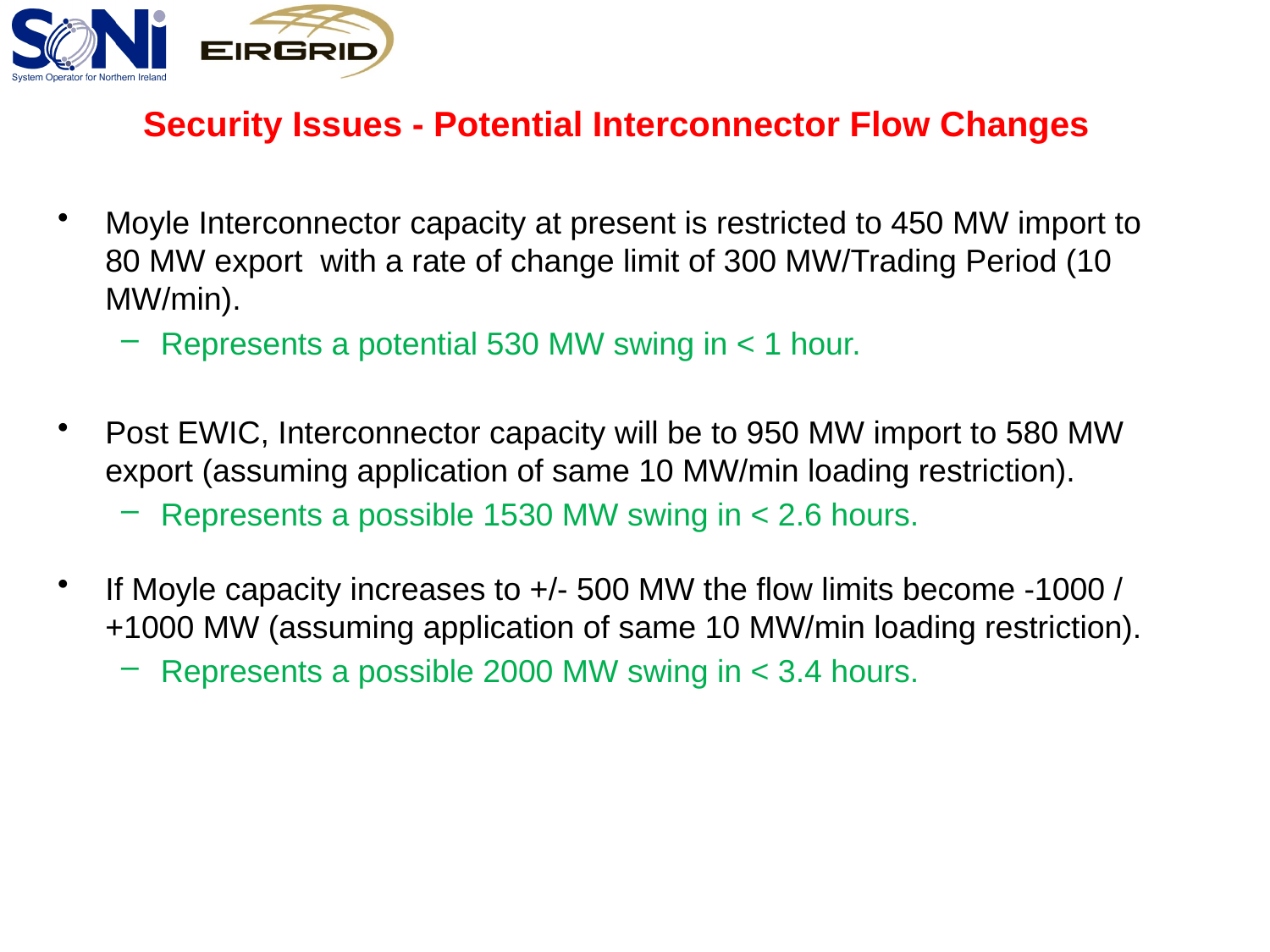

# Security Issues - Potential Interconnector Flow Changes
Moyle Interconnector capacity at present is restricted to 450 MW import to 80 MW export  with a rate of change limit of 300 MW/Trading Period (10 MW/min).
Represents a potential 530 MW swing in < 1 hour.

Post EWIC, Interconnector capacity will be to 950 MW import to 580 MW export (assuming application of same 10 MW/min loading restriction).
Represents a possible 1530 MW swing in < 2.6 hours.
If Moyle capacity increases to +/- 500 MW the flow limits become -1000 / +1000 MW (assuming application of same 10 MW/min loading restriction).
Represents a possible 2000 MW swing in < 3.4 hours.